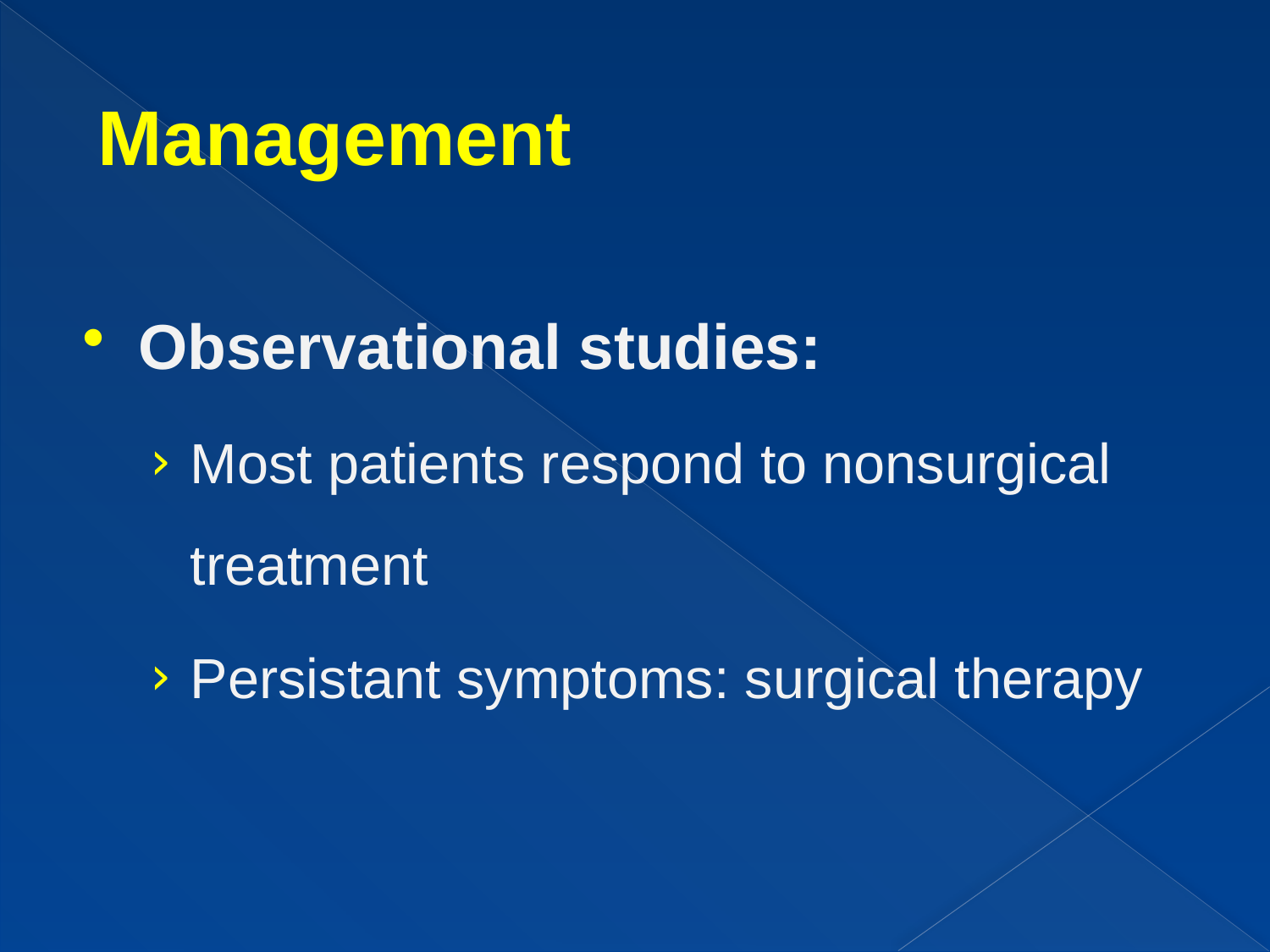

# Management
Observational studies:
Most patients respond to nonsurgical treatment
Persistant symptoms: surgical therapy